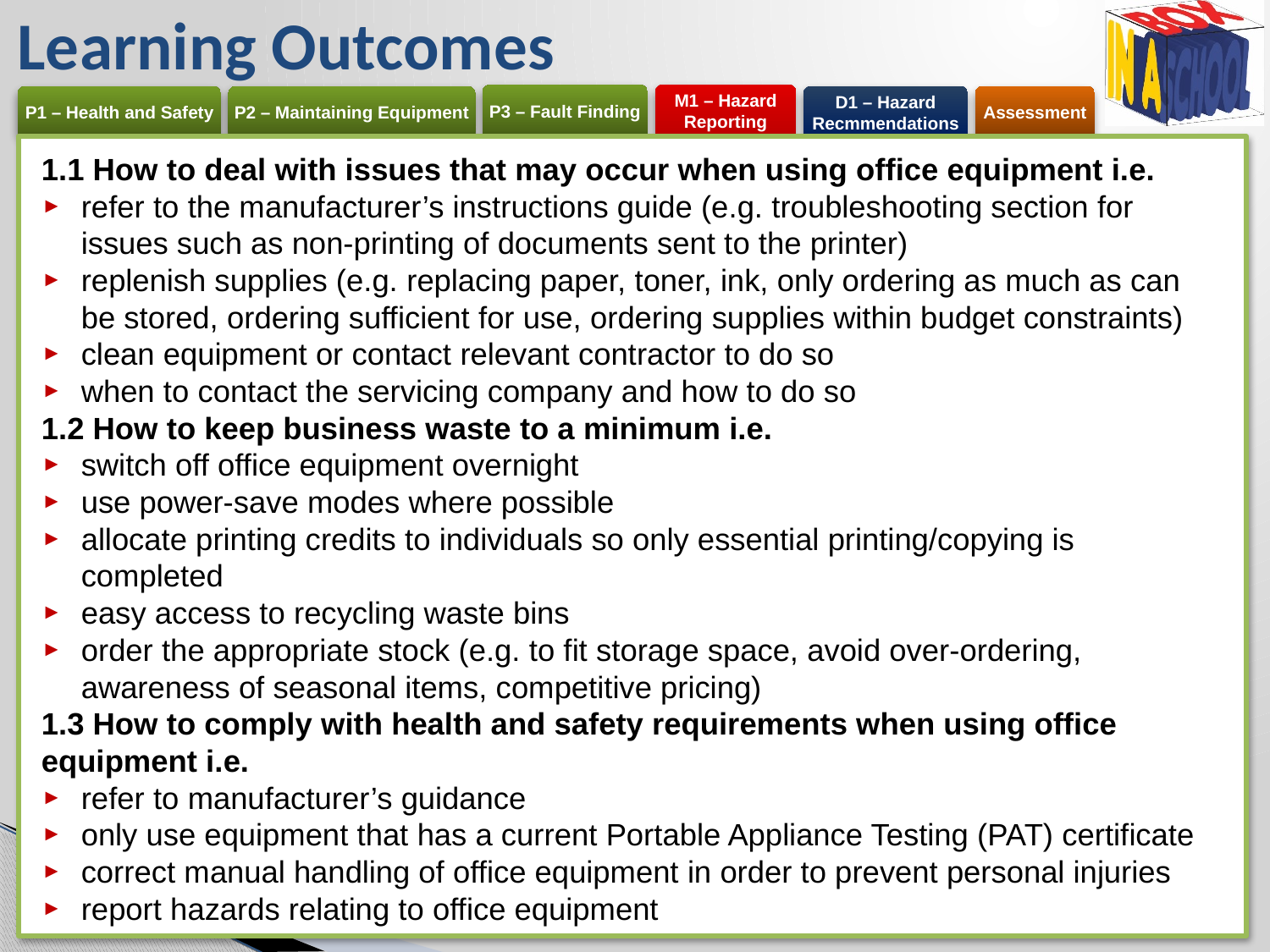

# Learning Outcomes
1.1 How to deal with issues that may occur when using office equipment i.e.
refer to the manufacturer’s instructions guide (e.g. troubleshooting section for issues such as non-printing of documents sent to the printer)
replenish supplies (e.g. replacing paper, toner, ink, only ordering as much as can be stored, ordering sufficient for use, ordering supplies within budget constraints)
clean equipment or contact relevant contractor to do so
when to contact the servicing company and how to do so
1.2 How to keep business waste to a minimum i.e.
switch off office equipment overnight
use power-save modes where possible
allocate printing credits to individuals so only essential printing/copying is completed
easy access to recycling waste bins
order the appropriate stock (e.g. to fit storage space, avoid over-ordering, awareness of seasonal items, competitive pricing)
1.3 How to comply with health and safety requirements when using office equipment i.e.
refer to manufacturer’s guidance
only use equipment that has a current Portable Appliance Testing (PAT) certificate
correct manual handling of office equipment in order to prevent personal injuries
report hazards relating to office equipment